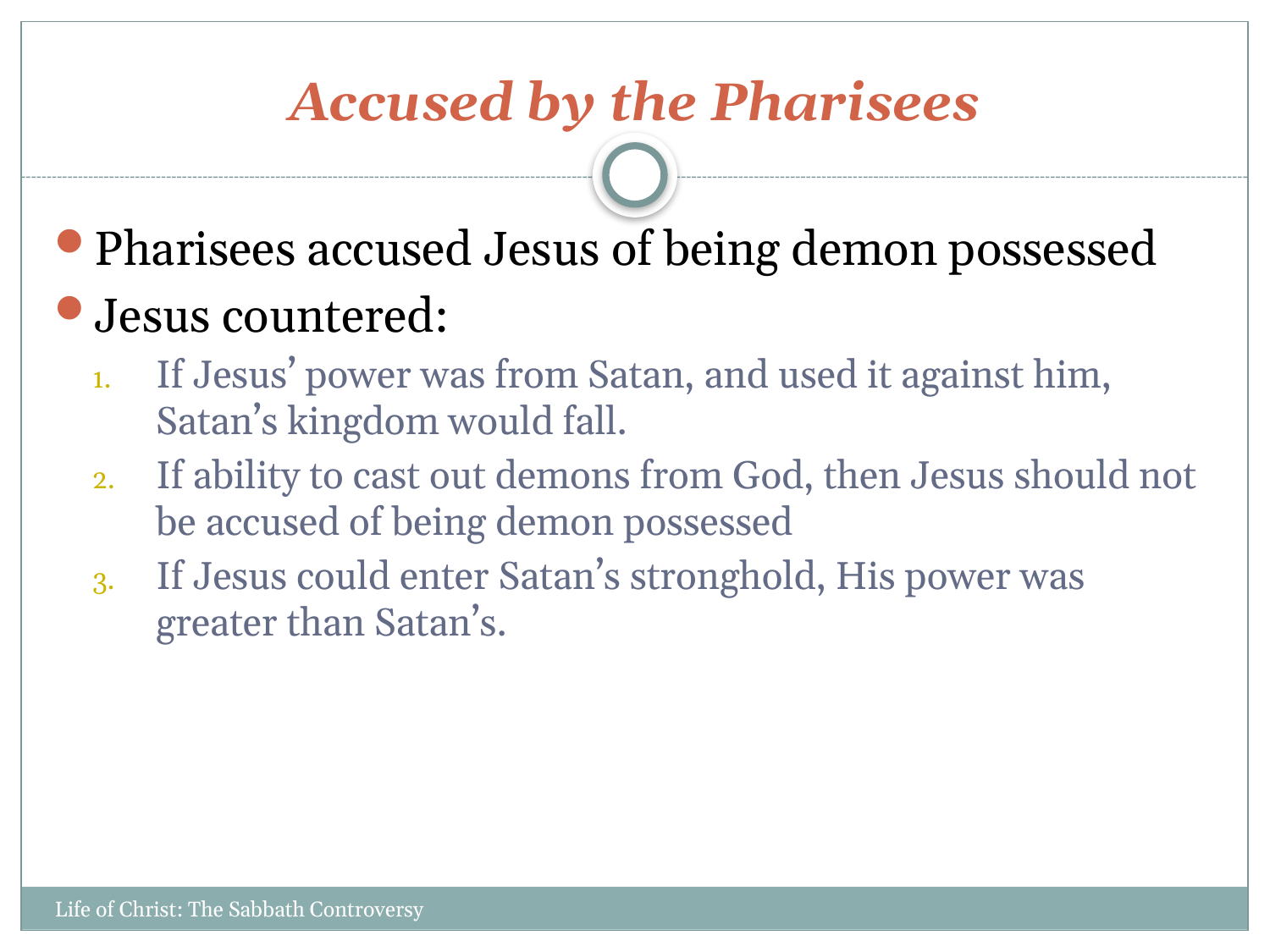

# Accused by the Pharisees
Pharisees accused Jesus of being demon possessed
Jesus countered:
If Jesus’ power was from Satan, and used it against him, Satan’s kingdom would fall.
If ability to cast out demons from God, then Jesus should not be accused of being demon possessed
If Jesus could enter Satan’s stronghold, His power was greater than Satan’s.
Life of Christ: The Sabbath Controversy